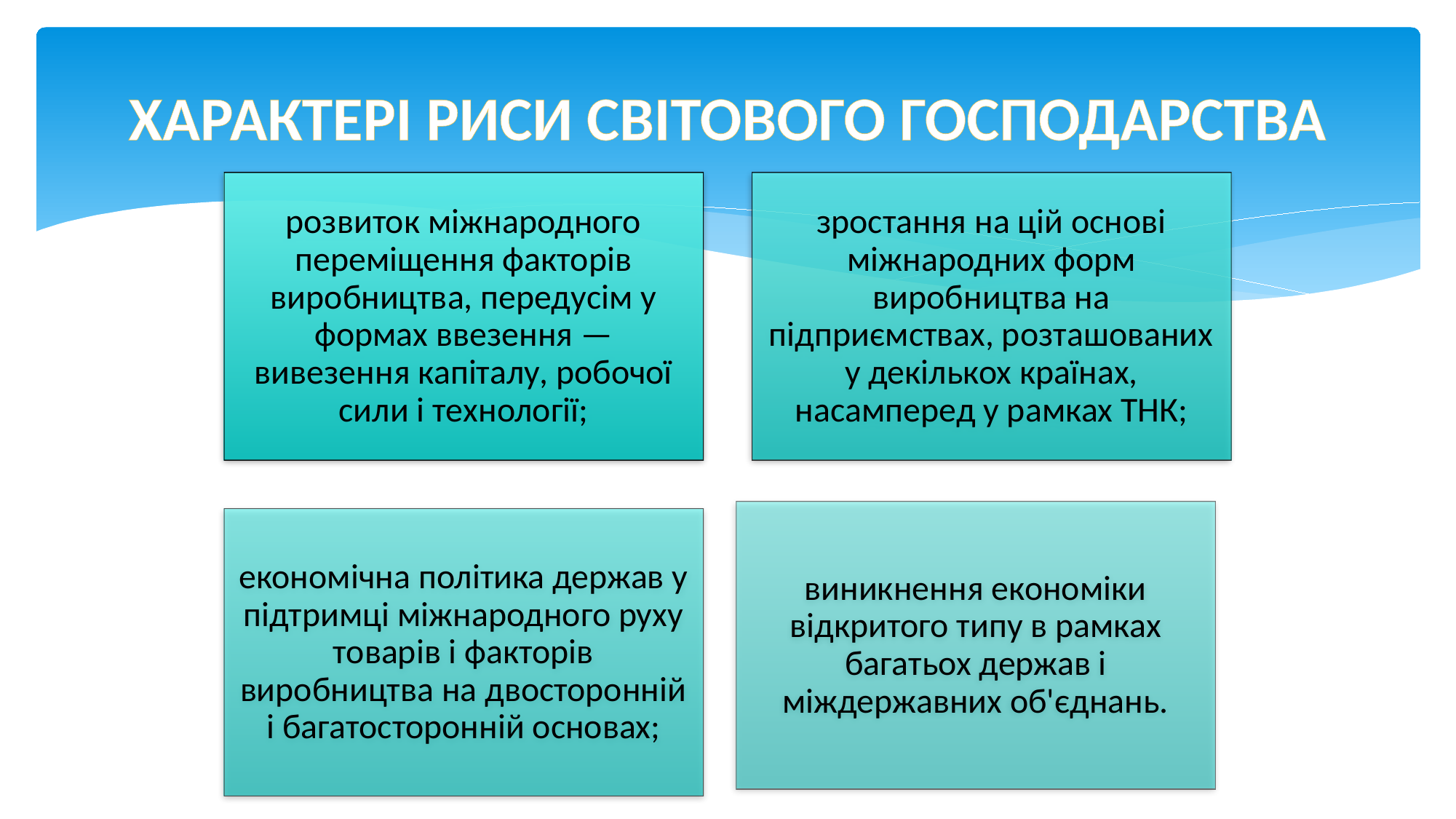

# ХАРАКТЕРІ РИСИ СВІТОВОГО ГОСПОДАРСТВА
розвиток міжнародного переміщення факторів виробництва, передусім у формах ввезення — вивезення капіталу, робочої сили і технології;
зростання на цій основі міжнародних форм виробництва на підприємствах, розташованих у декількох країнах, насамперед у рамках ТНК;
економічна політика держав у підтримці міжнародного руху товарів і факторів виробництва на двосторонній і багатосторонній основах;
виникнення економіки відкритого типу в рамках багатьох держав і міждержавних об'єднань.